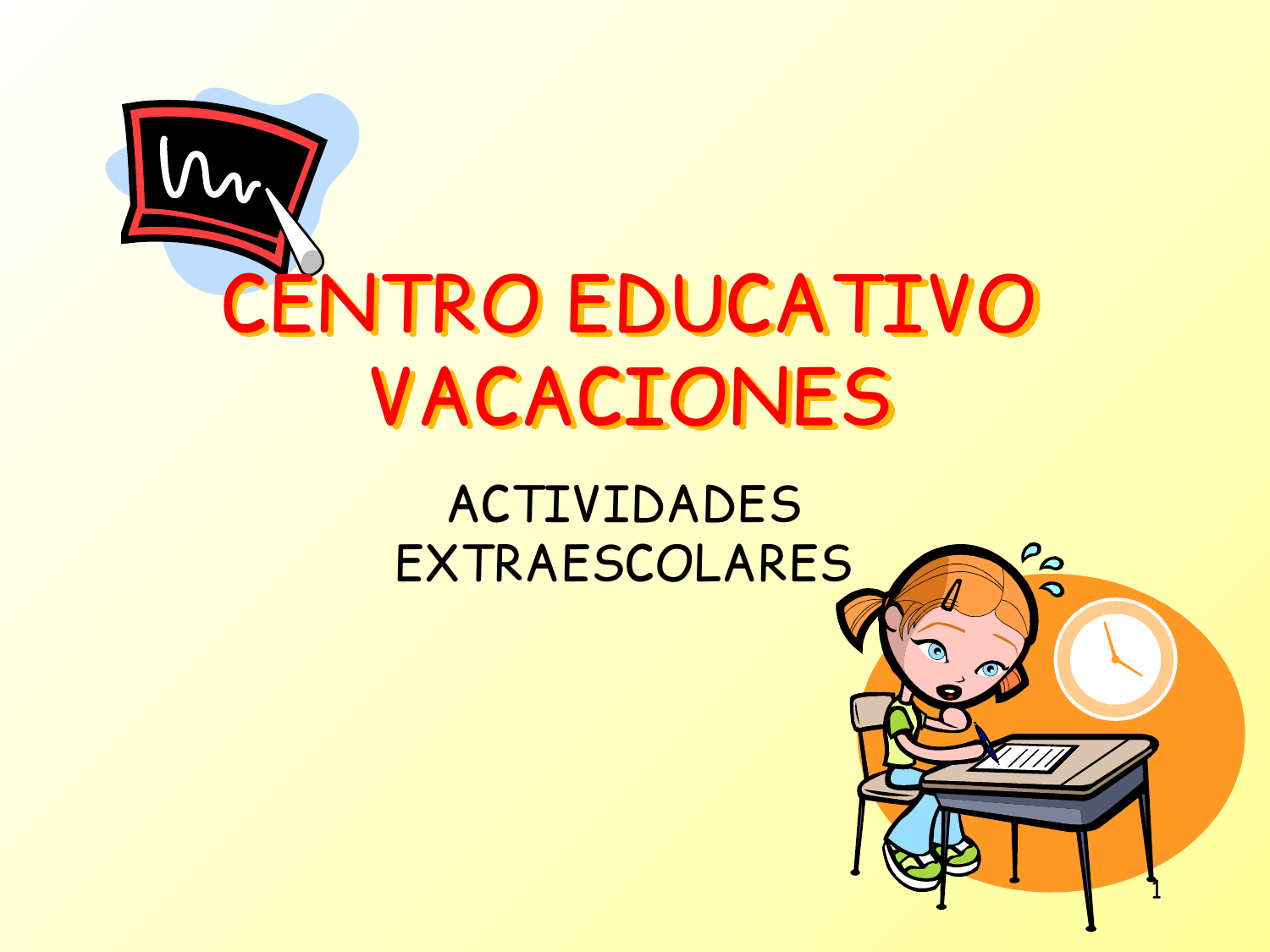

# CENTRO EDUCATIVO VACACIONES
ACTIVIDADES EXTRAESCOLARES
1